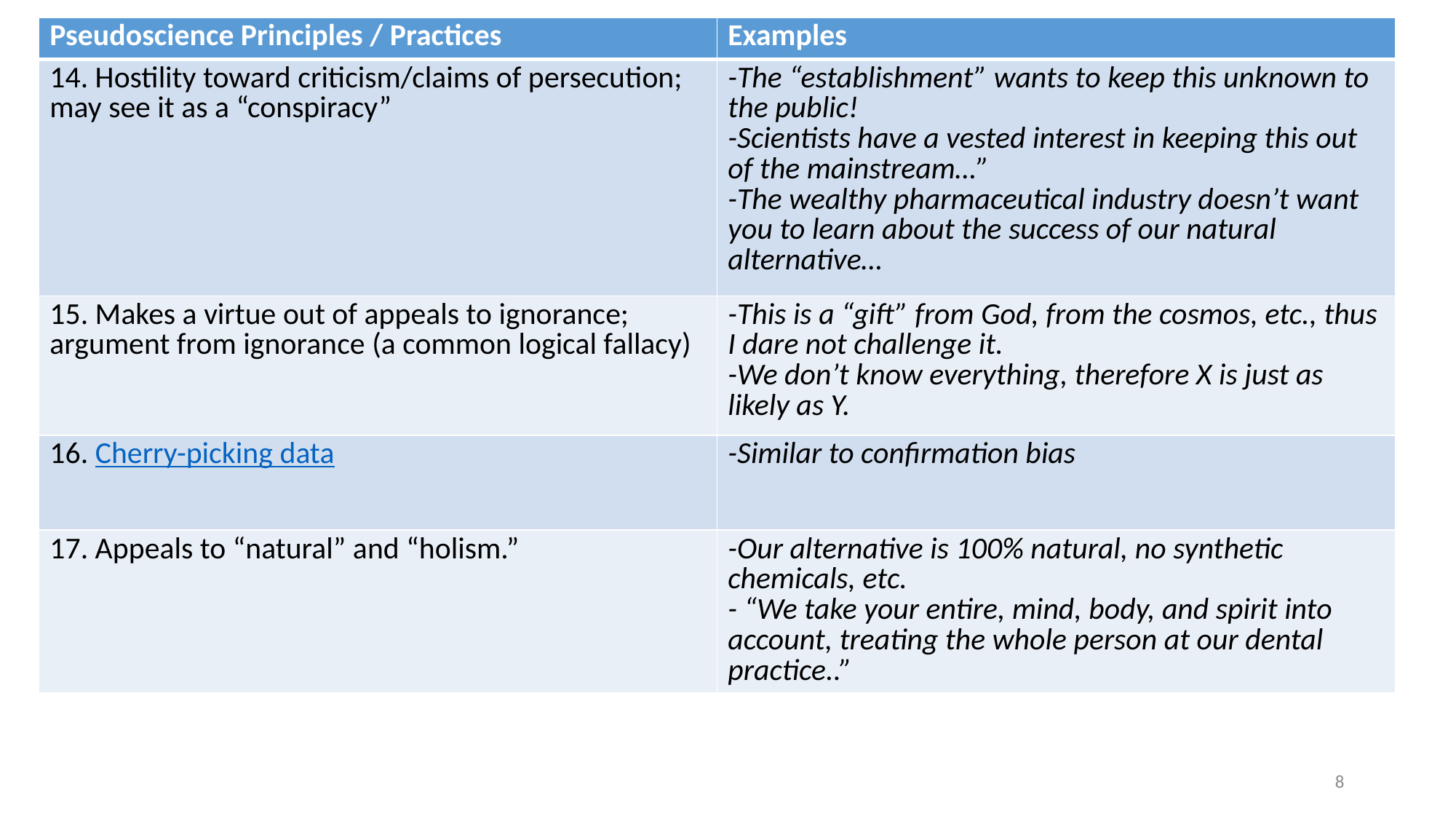

| Pseudoscience Principles / Practices | Examples |
| --- | --- |
| 14. Hostility toward criticism/claims of persecution; may see it as a “conspiracy” | -The “establishment” wants to keep this unknown to the public! -Scientists have a vested interest in keeping this out of the mainstream…” -The wealthy pharmaceutical industry doesn’t want you to learn about the success of our natural alternative… |
| 15. Makes a virtue out of appeals to ignorance; argument from ignorance (a common logical fallacy) | -This is a “gift” from God, from the cosmos, etc., thus I dare not challenge it. -We don’t know everything, therefore X is just as likely as Y. |
| 16. Cherry-picking data | -Similar to confirmation bias |
| 17. Appeals to “natural” and “holism.” | -Our alternative is 100% natural, no synthetic chemicals, etc. - “We take your entire, mind, body, and spirit into account, treating the whole person at our dental practice..” |
#
8